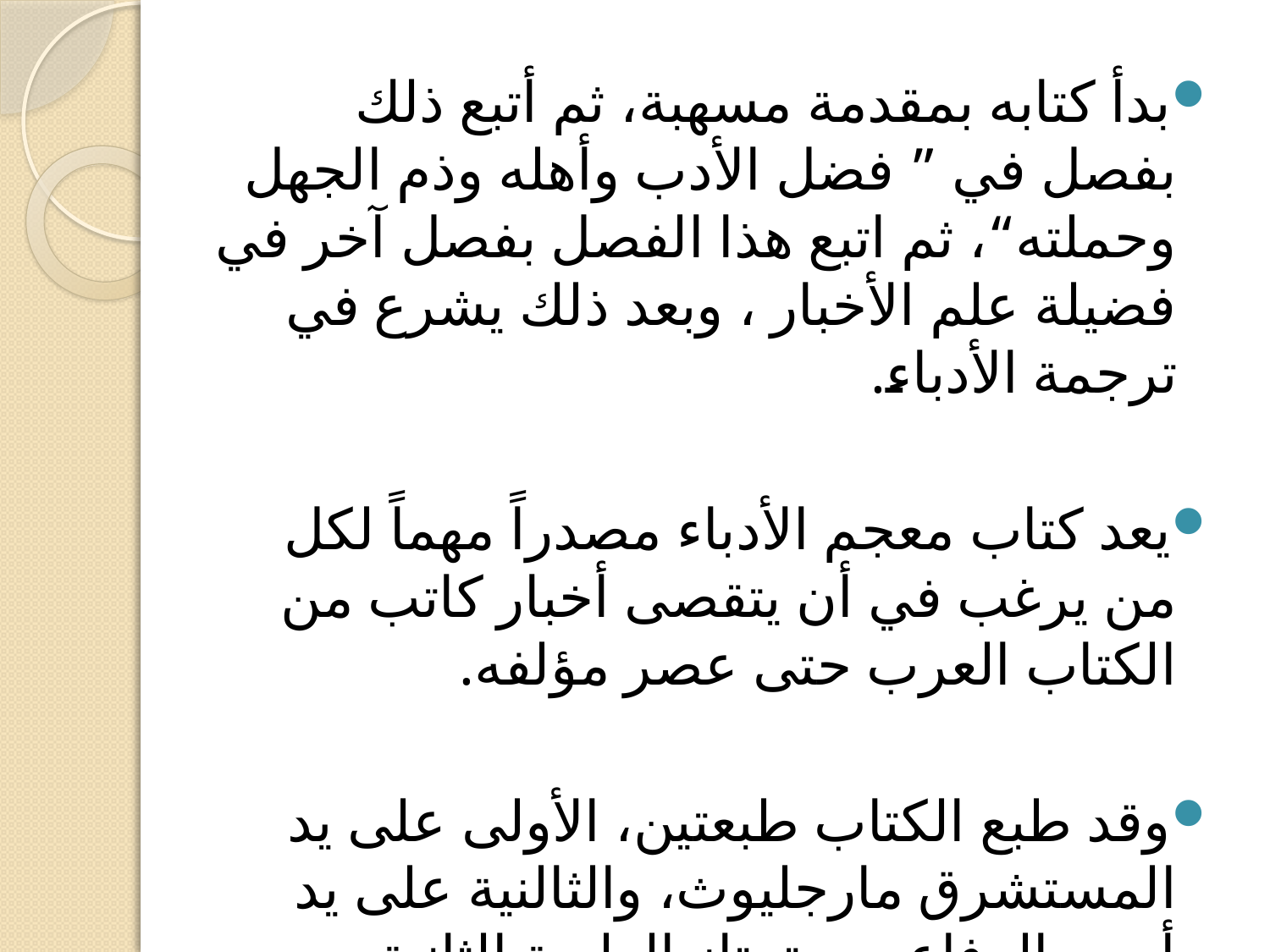

بدأ كتابه بمقدمة مسهبة، ثم أتبع ذلك بفصل في ” فضل الأدب وأهله وذم الجهل وحملته“، ثم اتبع هذا الفصل بفصل آخر في فضيلة علم الأخبار ، وبعد ذلك يشرع في ترجمة الأدباء.

يعد كتاب معجم الأدباء مصدراً مهماً لكل من يرغب في أن يتقصى أخبار كاتب من الكتاب العرب حتى عصر مؤلفه.

وقد طبع الكتاب طبعتين، الأولى على يد المستشرق مارجليوث، والثالنية على يد أحمد الرفاعي، وتمتاز الطبعة الثانية بزيادات وتعليقات وفهارس وافية للأعلام والبلدان والكتب.